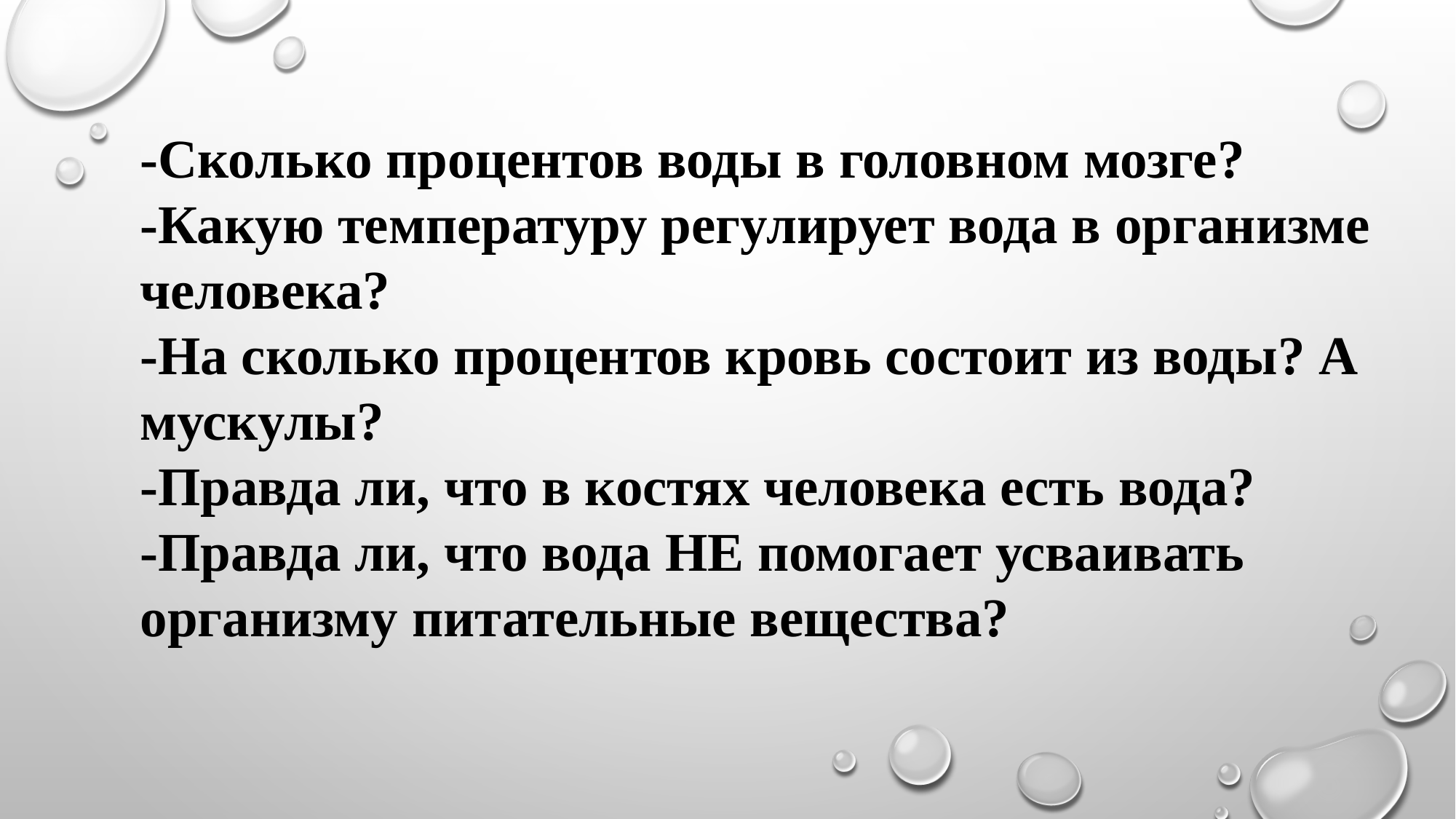

-Сколько процентов воды в головном мозге?
-Какую температуру регулирует вода в организме человека?
-На сколько процентов кровь состоит из воды? А мускулы?
-Правда ли, что в костях человека есть вода?
-Правда ли, что вода НЕ помогает усваивать организму питательные вещества?